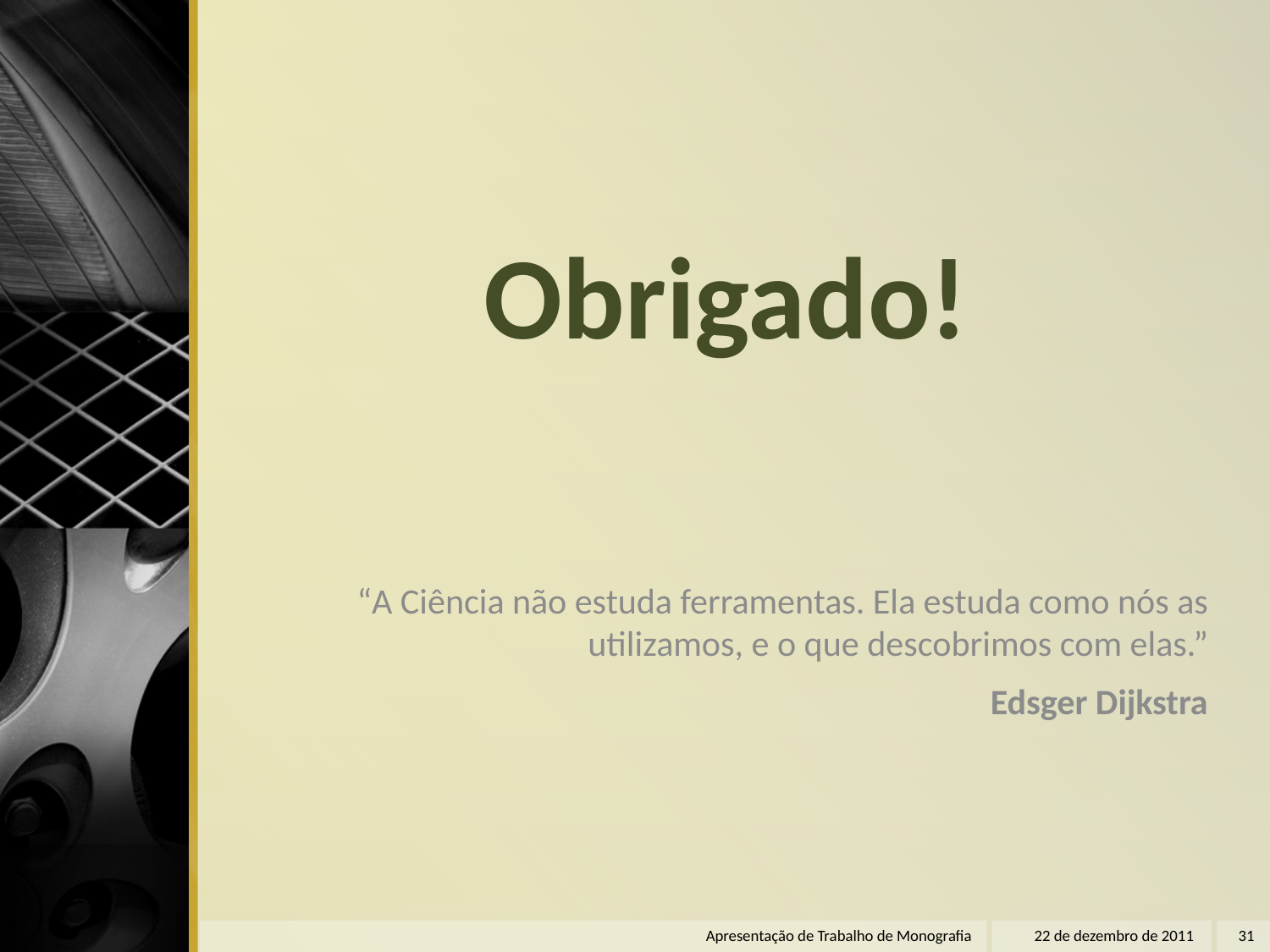

# Obrigado!
“A Ciência não estuda ferramentas. Ela estuda como nós as utilizamos, e o que descobrimos com elas.”
Edsger Dijkstra
Apresentação de Trabalho de Monografia
22 de dezembro de 2011
31